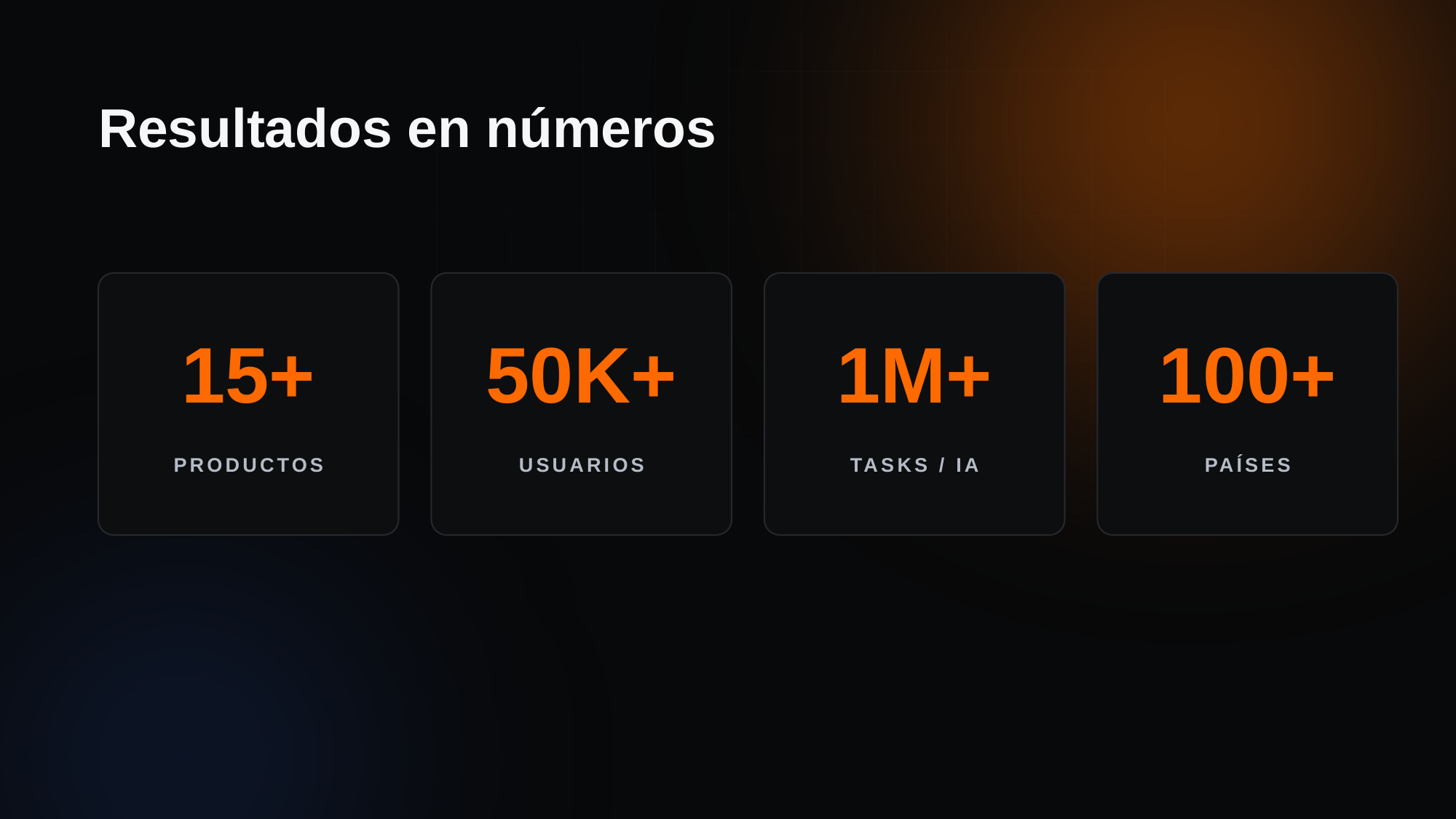

Resultados en números

15+
50K+
1M+
100+
PRODUCTOS
USUARIOS
TASKS / IA
PAÍSES